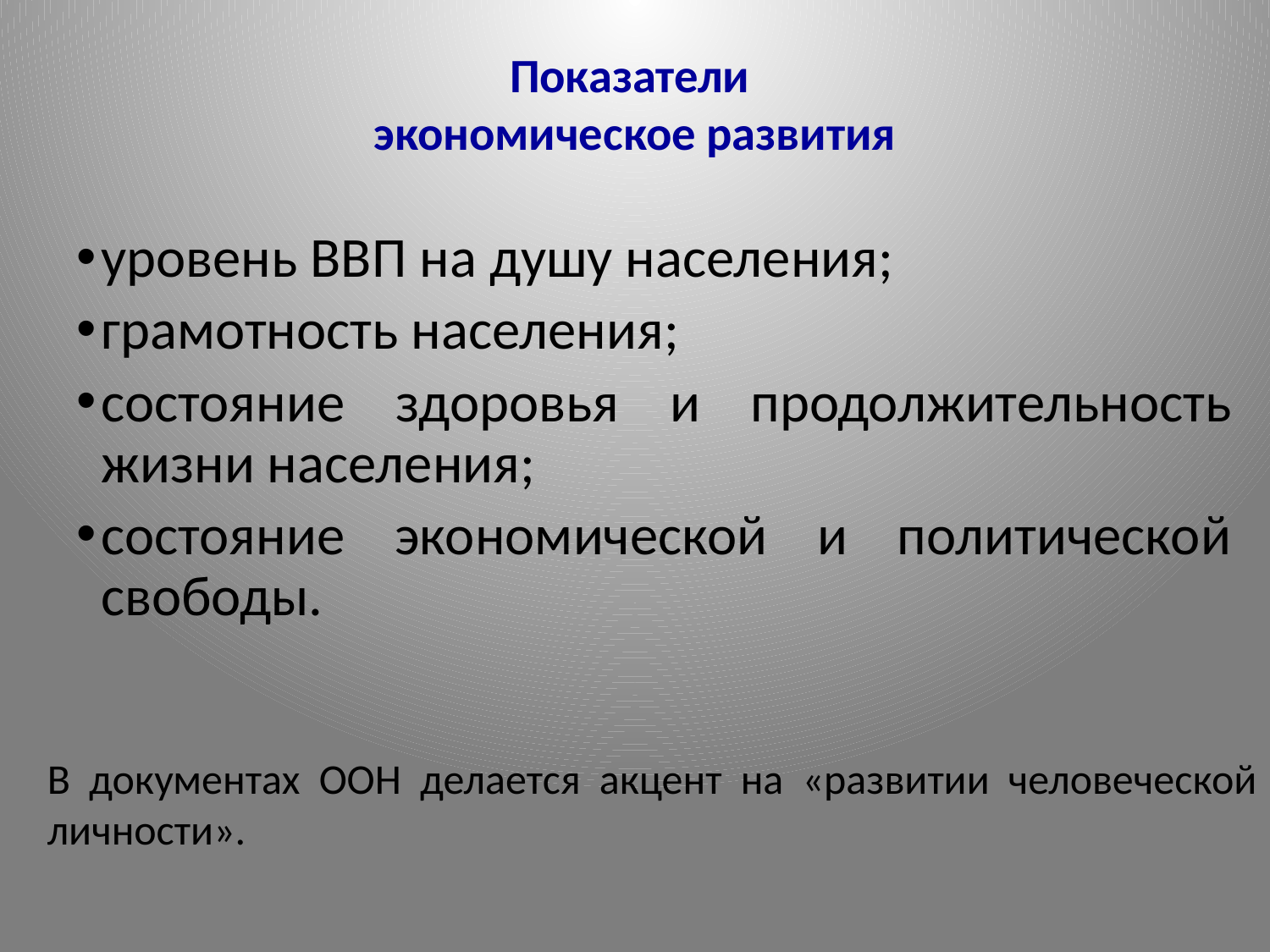

# Показатели экономическое развития
уровень ВВП на душу населения;
грамотность населения;
состояние здоровья и продолжительность жизни населения;
состояние экономической и политической свободы.
В документах ООН делается акцент на «развитии человеческой личности».